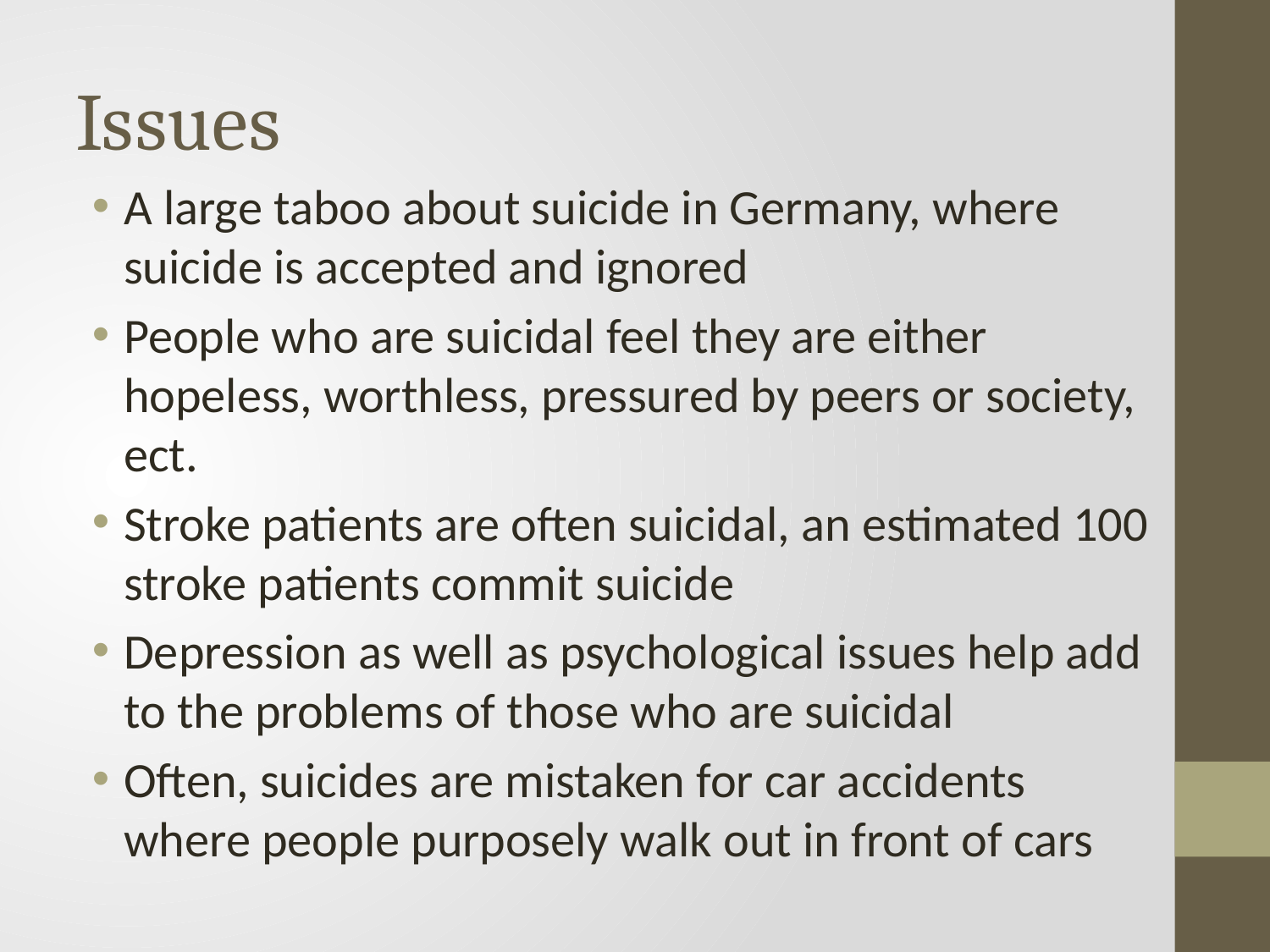

# Issues
A large taboo about suicide in Germany, where suicide is accepted and ignored
People who are suicidal feel they are either hopeless, worthless, pressured by peers or society, ect.
Stroke patients are often suicidal, an estimated 100 stroke patients commit suicide
Depression as well as psychological issues help add to the problems of those who are suicidal
Often, suicides are mistaken for car accidents where people purposely walk out in front of cars